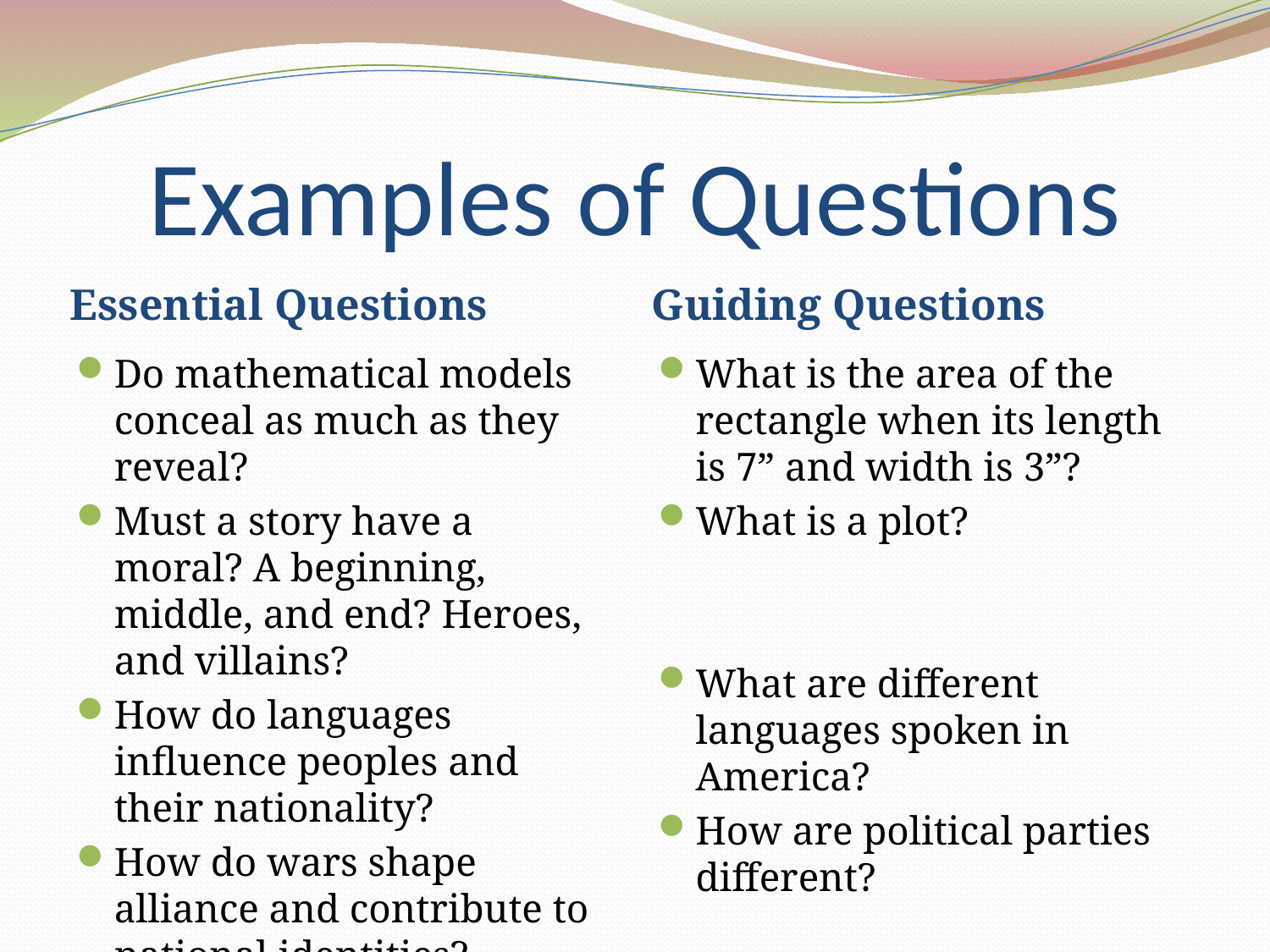

# Examples of Questions
Essential Questions
Guiding Questions
Do mathematical models conceal as much as they reveal?
Must a story have a moral? A beginning, middle, and end? Heroes, and villains?
How do languages influence peoples and their nationality?
How do wars shape alliance and contribute to national identities?
What is the area of the rectangle when its length is 7” and width is 3”?
What is a plot?

What are different languages spoken in America?
How are political parties different?